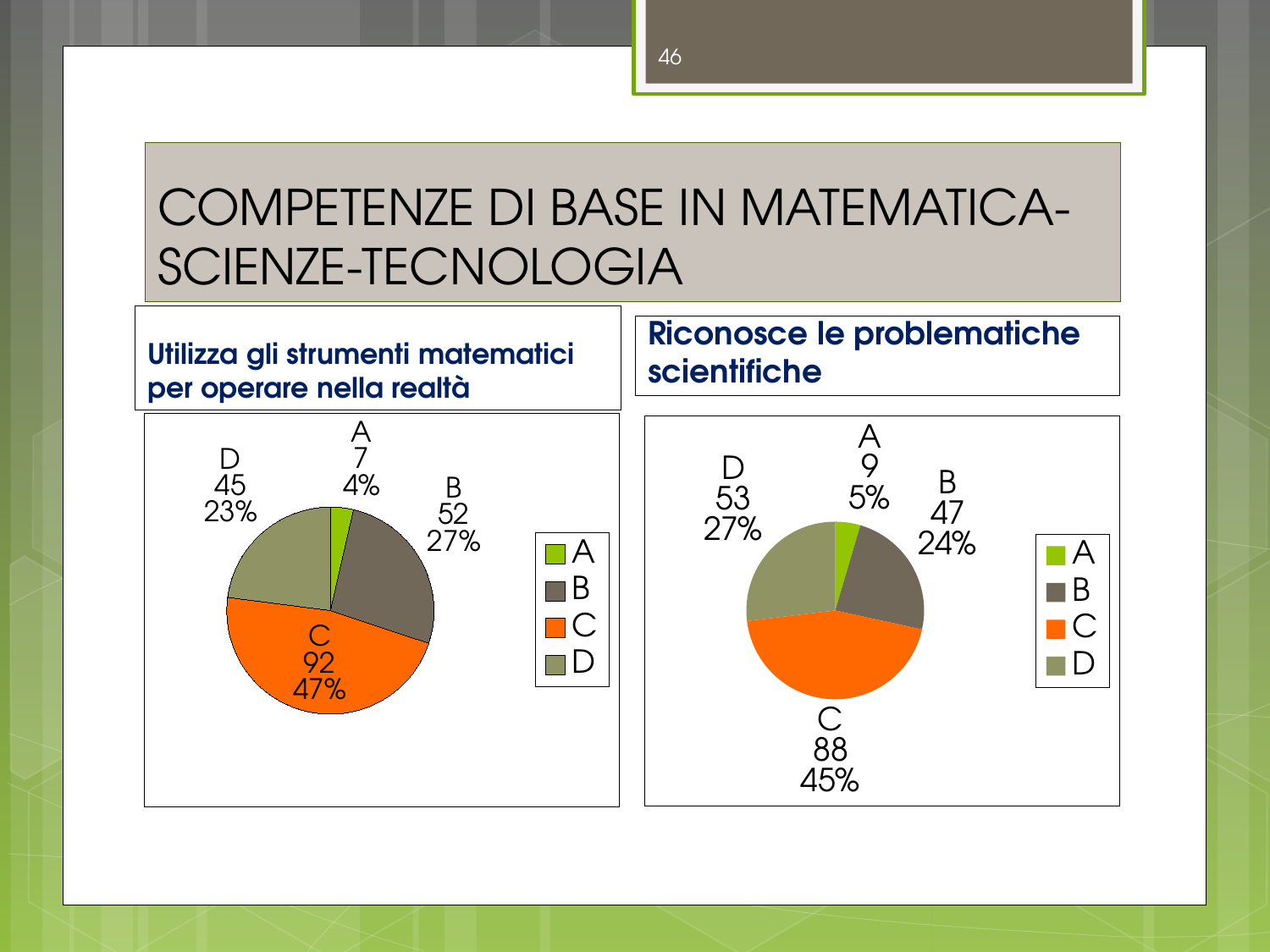

46
# COMPETENZE DI BASE IN MATEMATICA-SCIENZE-TECNOLOGIA
Utilizza gli strumenti matematici per operare nella realtà
Riconosce le problematiche scientifiche

### Chart

| Category | Vendite |
|---|---|
| A | 7.0 |
| B | 52.0 |
| C | 92.0 |
| D | 45.0 |

### Chart

| Category | Vendite |
|---|---|
| A | 9.0 |
| B | 47.0 |
| C | 88.0 |
| D | 53.0 |